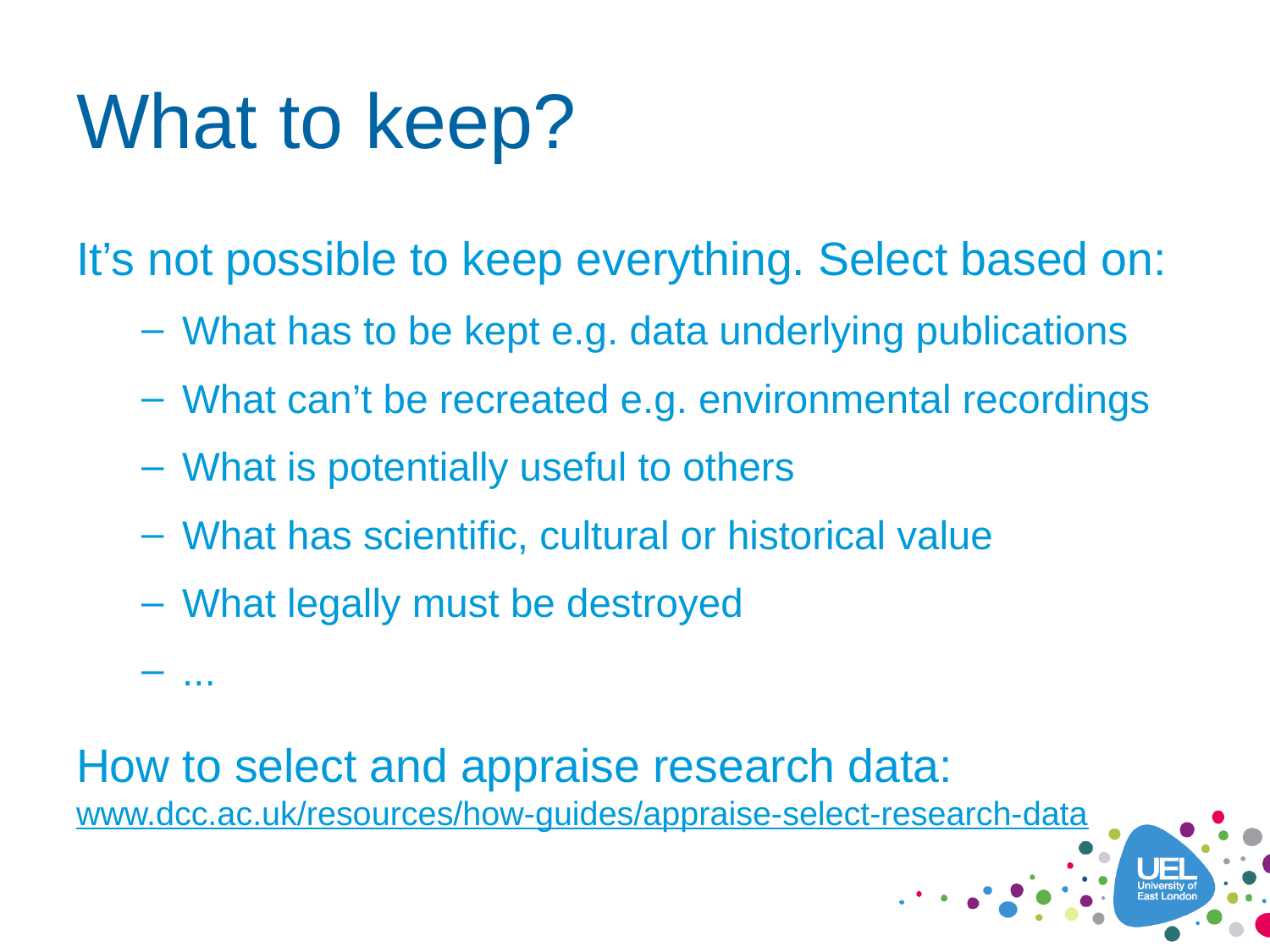

# What to keep?
It’s not possible to keep everything. Select based on:
What has to be kept e.g. data underlying publications
What can’t be recreated e.g. environmental recordings
What is potentially useful to others
What has scientific, cultural or historical value
What legally must be destroyed
...

How to select and appraise research data:
www.dcc.ac.uk/resources/how-guides/appraise-select-research-data